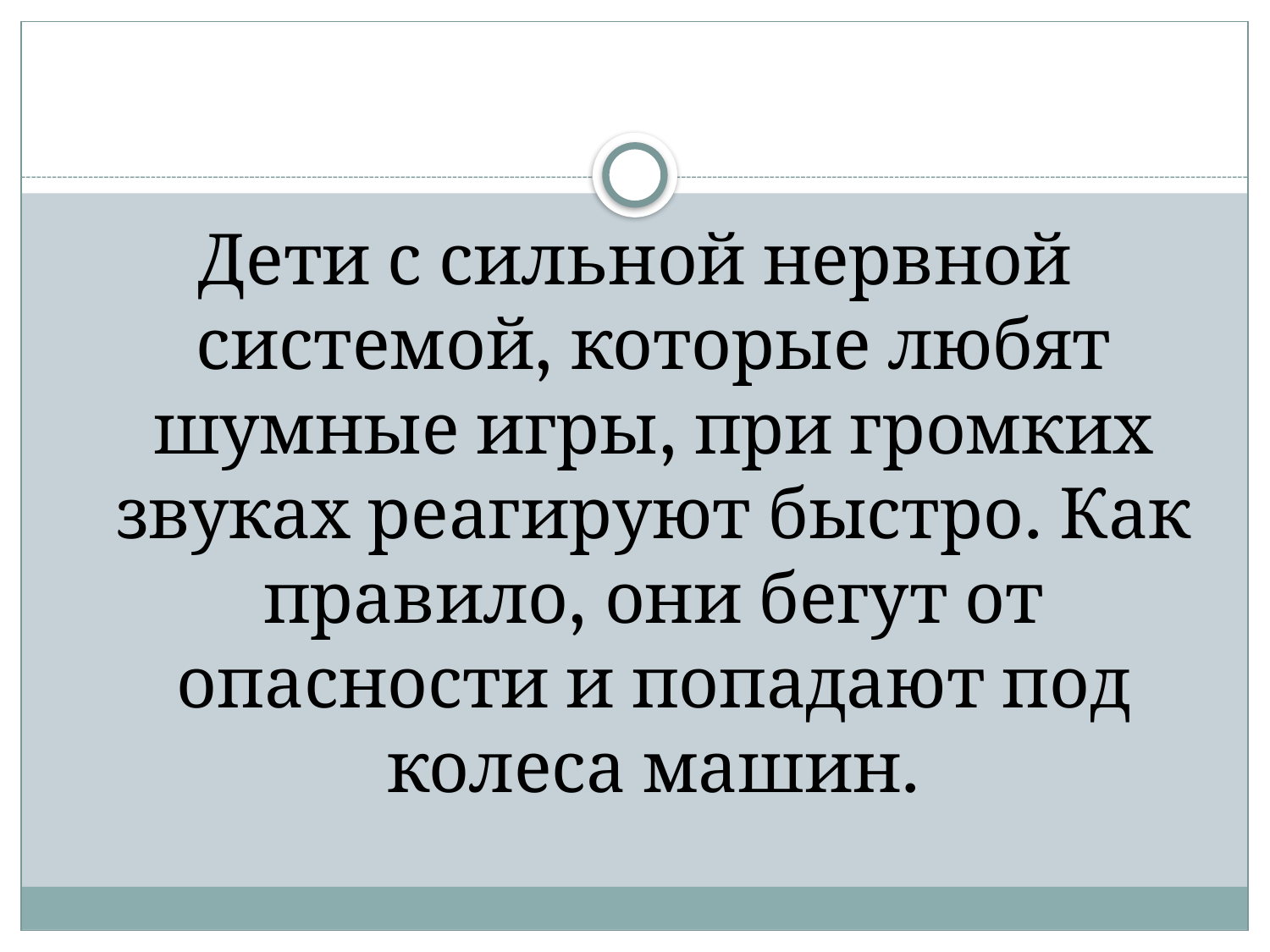

#

Дети с сильной нервной системой, которые любят шумные игры, при громких звуках реагируют быстро. Как правило, они бегут от опасности и попадают под колеса машин.